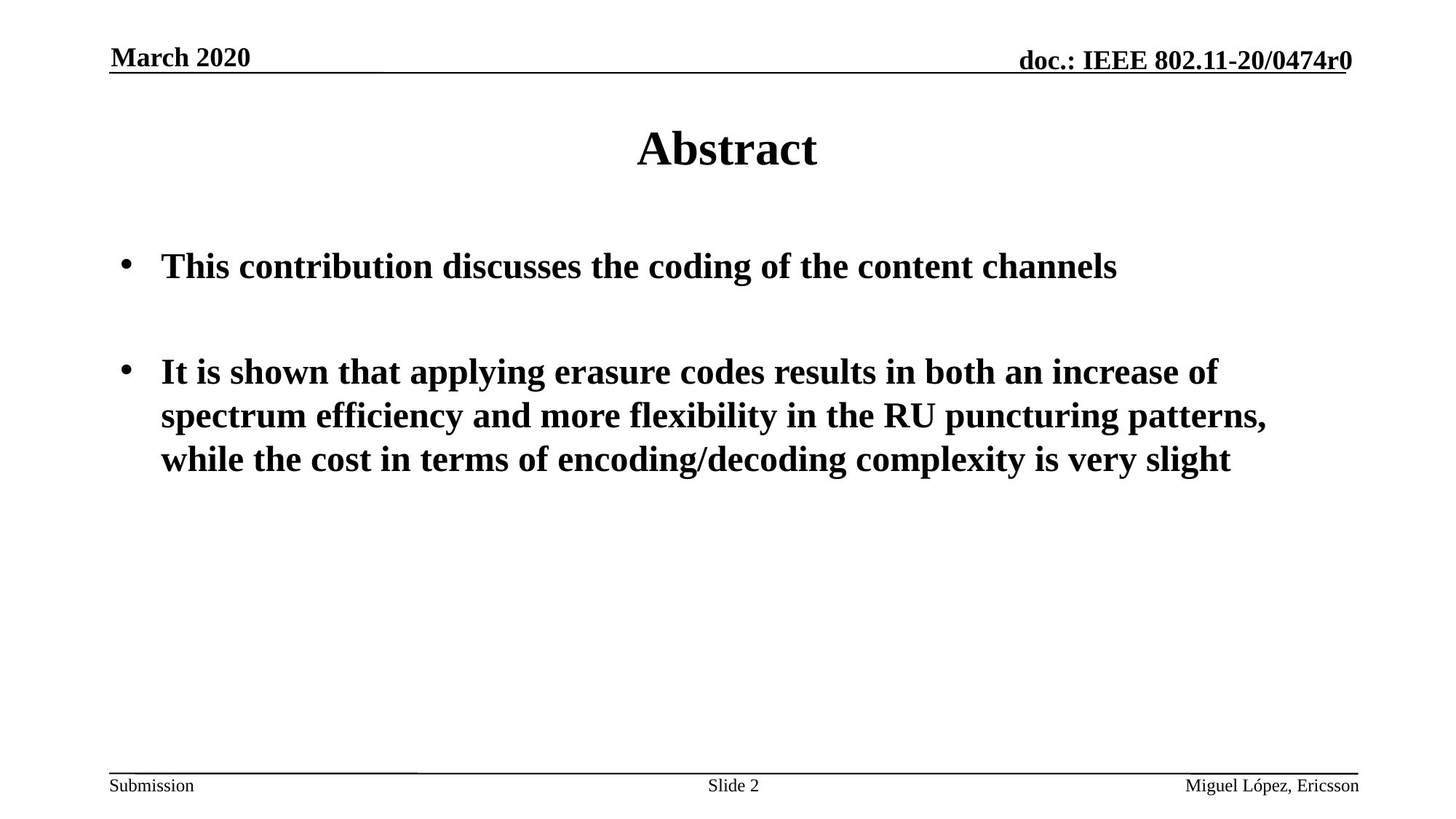

March 2020
# Abstract
This contribution discusses the coding of the content channels

It is shown that applying erasure codes results in both an increase of spectrum efficiency and more flexibility in the RU puncturing patterns, while the cost in terms of encoding/decoding complexity is very slight
Slide 2
Miguel López, Ericsson